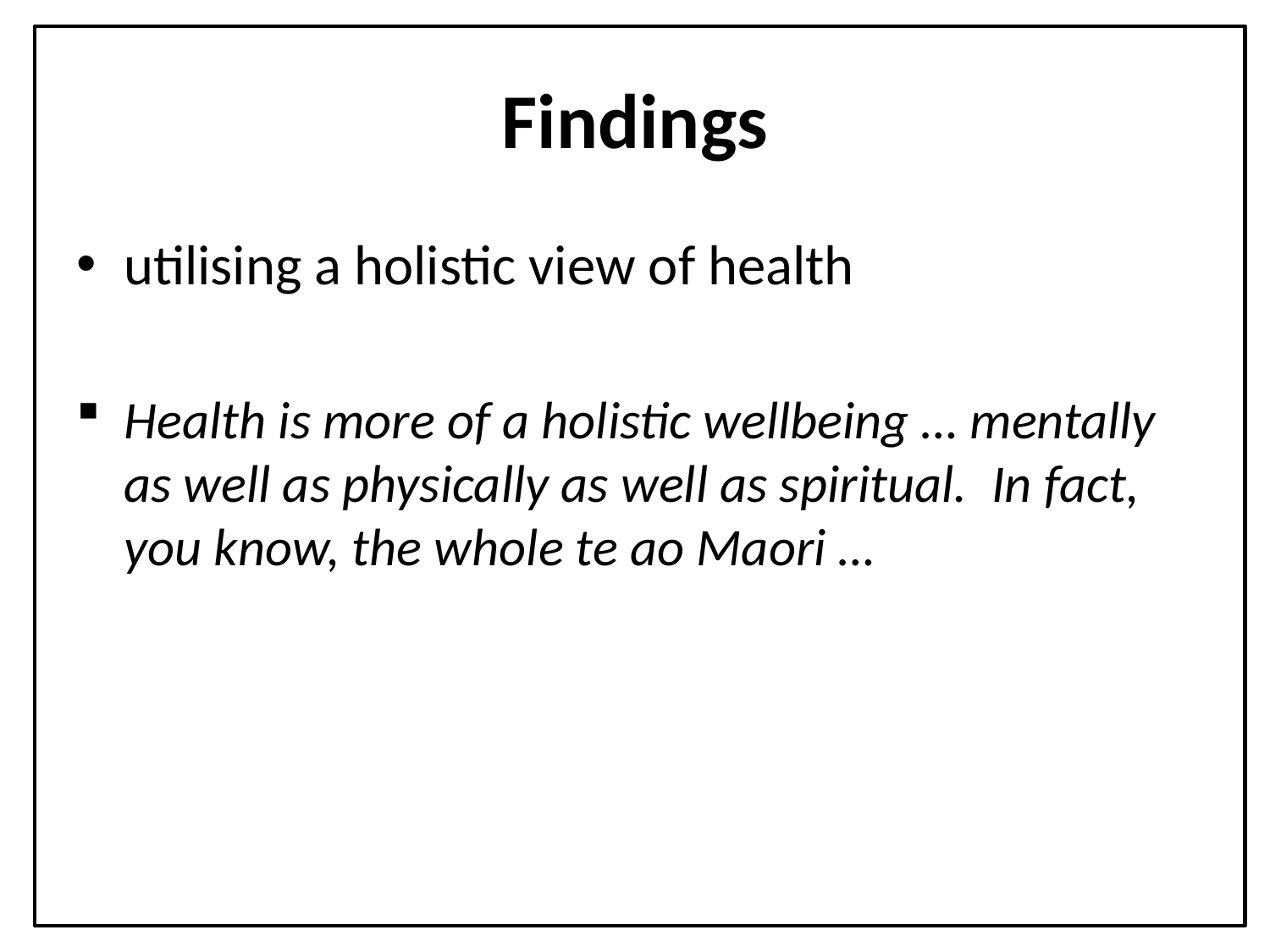

# Findings
utilising a holistic view of health

Health is more of a holistic wellbeing … mentally as well as physically as well as spiritual.  In fact, you know, the whole te ao Maori …